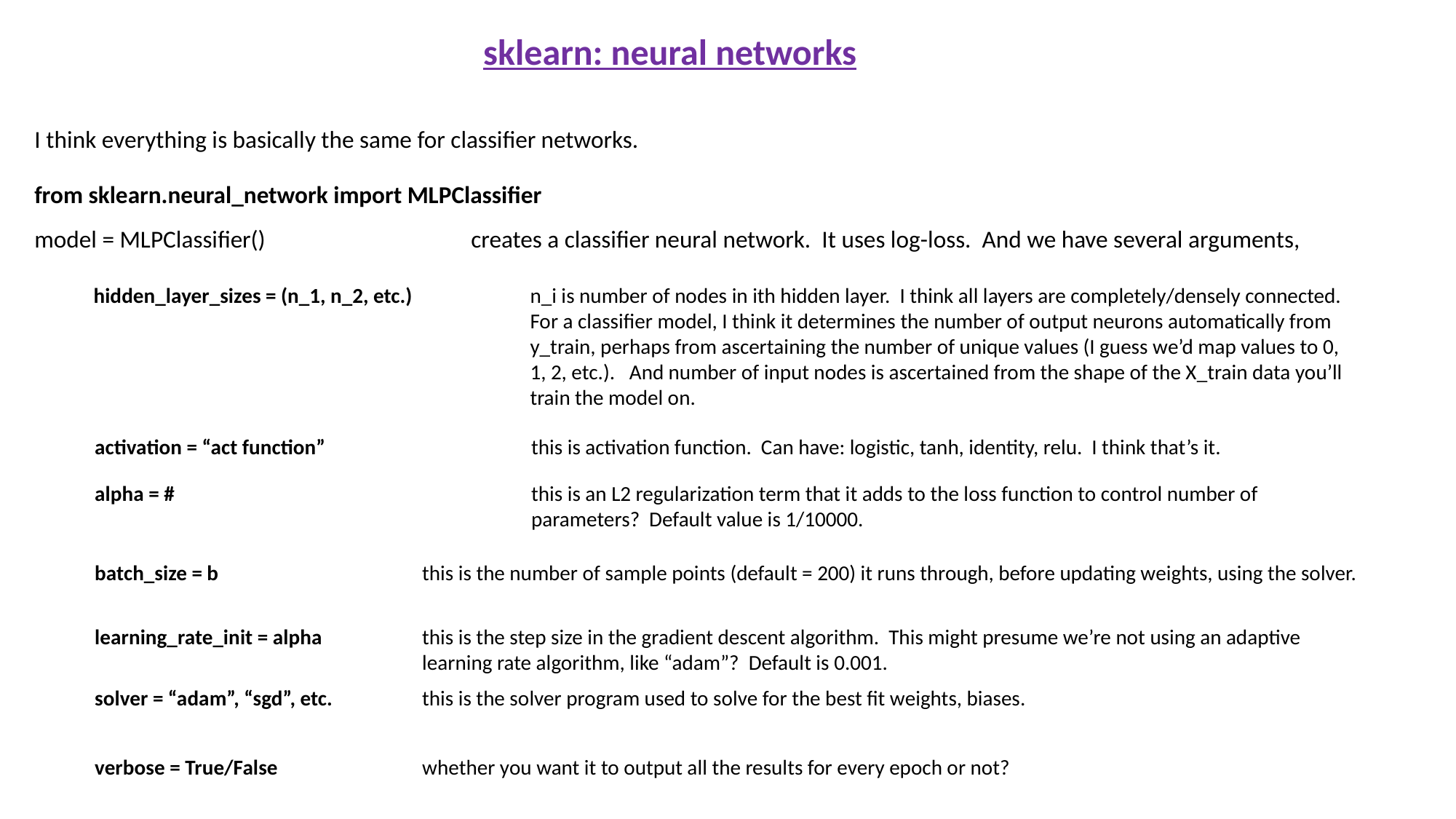

sklearn: neural networks
I think everything is basically the same for classifier networks.
from sklearn.neural_network import MLPClassifier
model = MLPClassifier()		creates a classifier neural network.  It uses log-loss.  And we have several arguments,
hidden_layer_sizes = (n_1, n_2, etc.)		n_i is number of nodes in ith hidden layer.  I think all layers are completely/densely connected.  				For a classifier model, I think it determines the number of output neurons automatically from
				y_train, perhaps from ascertaining the number of unique values (I guess we’d map values to 0,
				1, 2, etc.).   And number of input nodes is ascertained from the shape of the X_train data you’ll
				train the model on.
activation = “act function”		this is activation function.  Can have: logistic, tanh, identity, relu.  I think that’s it.
alpha = #				this is an L2 regularization term that it adds to the loss function to control number of
				parameters?  Default value is 1/10000.
batch_size = b		this is the number of sample points (default = 200) it runs through, before updating weights, using the solver.
learning_rate_init = alpha	this is the step size in the gradient descent algorithm.  This might presume we’re not using an adaptive
			learning rate algorithm, like “adam”?  Default is 0.001.
solver = “adam”, “sgd”, etc.	this is the solver program used to solve for the best fit weights, biases.
verbose = True/False		whether you want it to output all the results for every epoch or not?